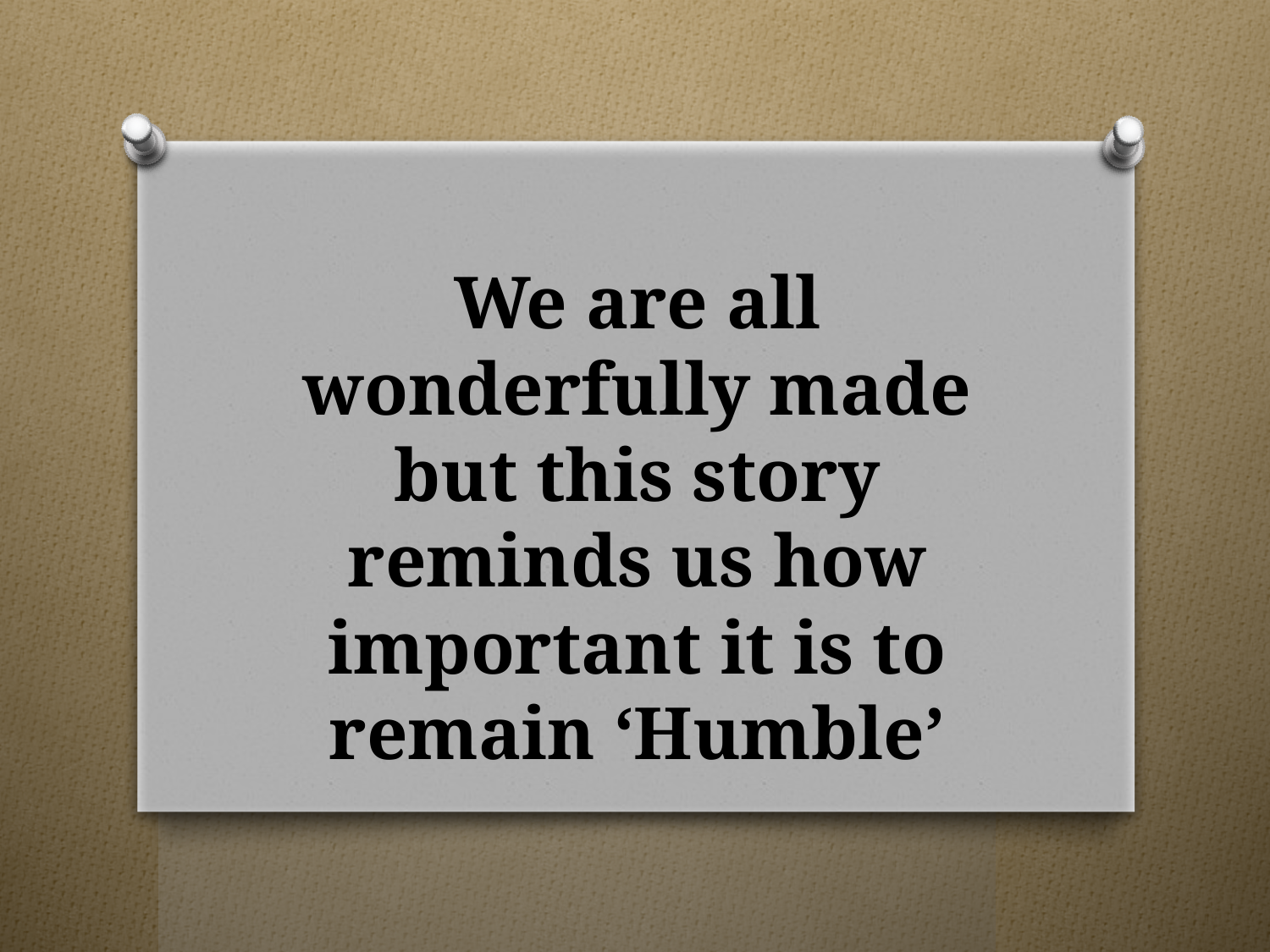

# We are all wonderfully made but this story reminds us how important it is to remain ‘Humble’